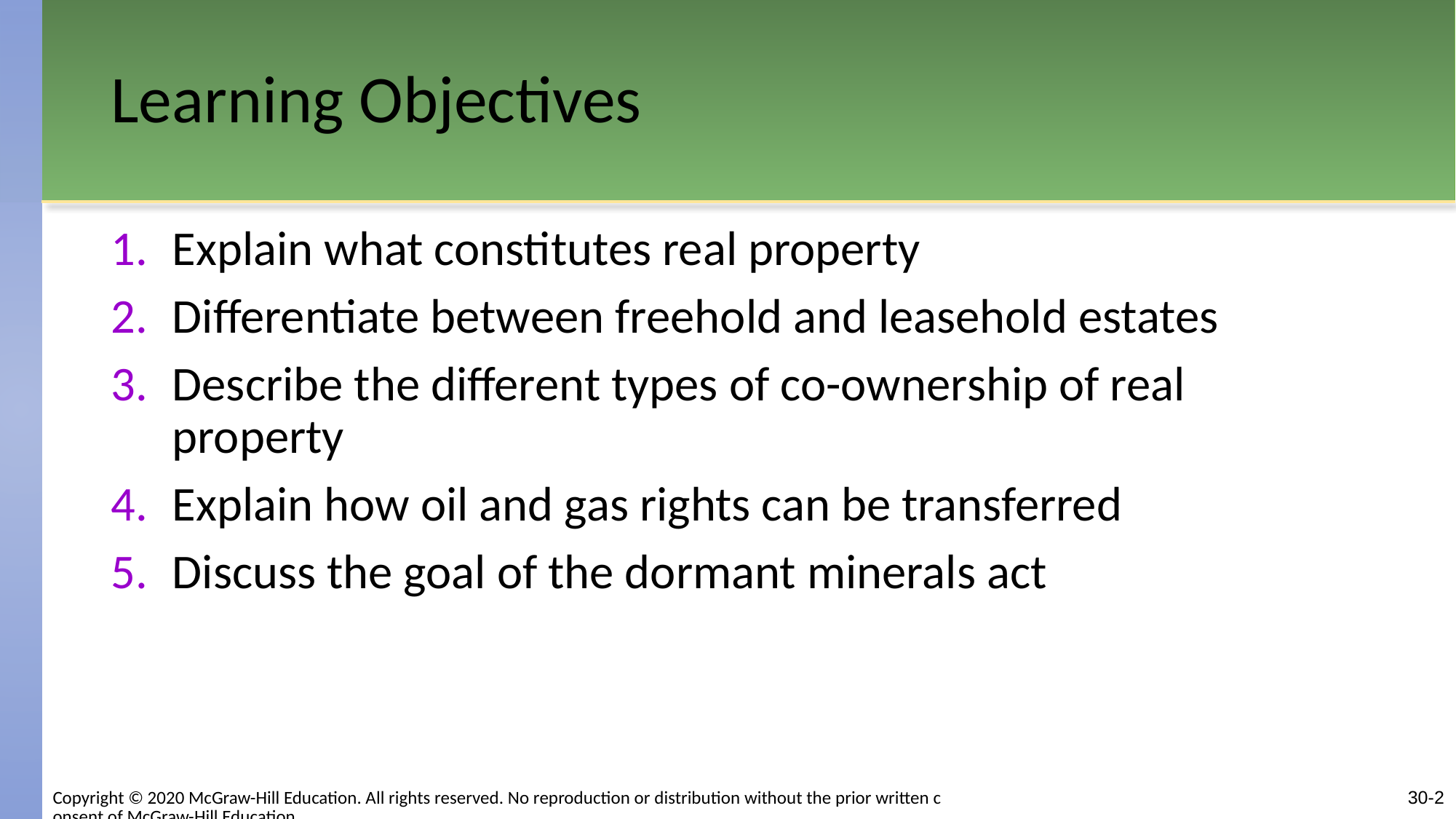

# Learning Objectives
Explain what constitutes real property
Differentiate between freehold and leasehold estates
Describe the different types of co-ownership of real property
Explain how oil and gas rights can be transferred
Discuss the goal of the dormant minerals act
Copyright © 2020 McGraw-Hill Education. All rights reserved. No reproduction or distribution without the prior written consent of McGraw-Hill Education.
30-2